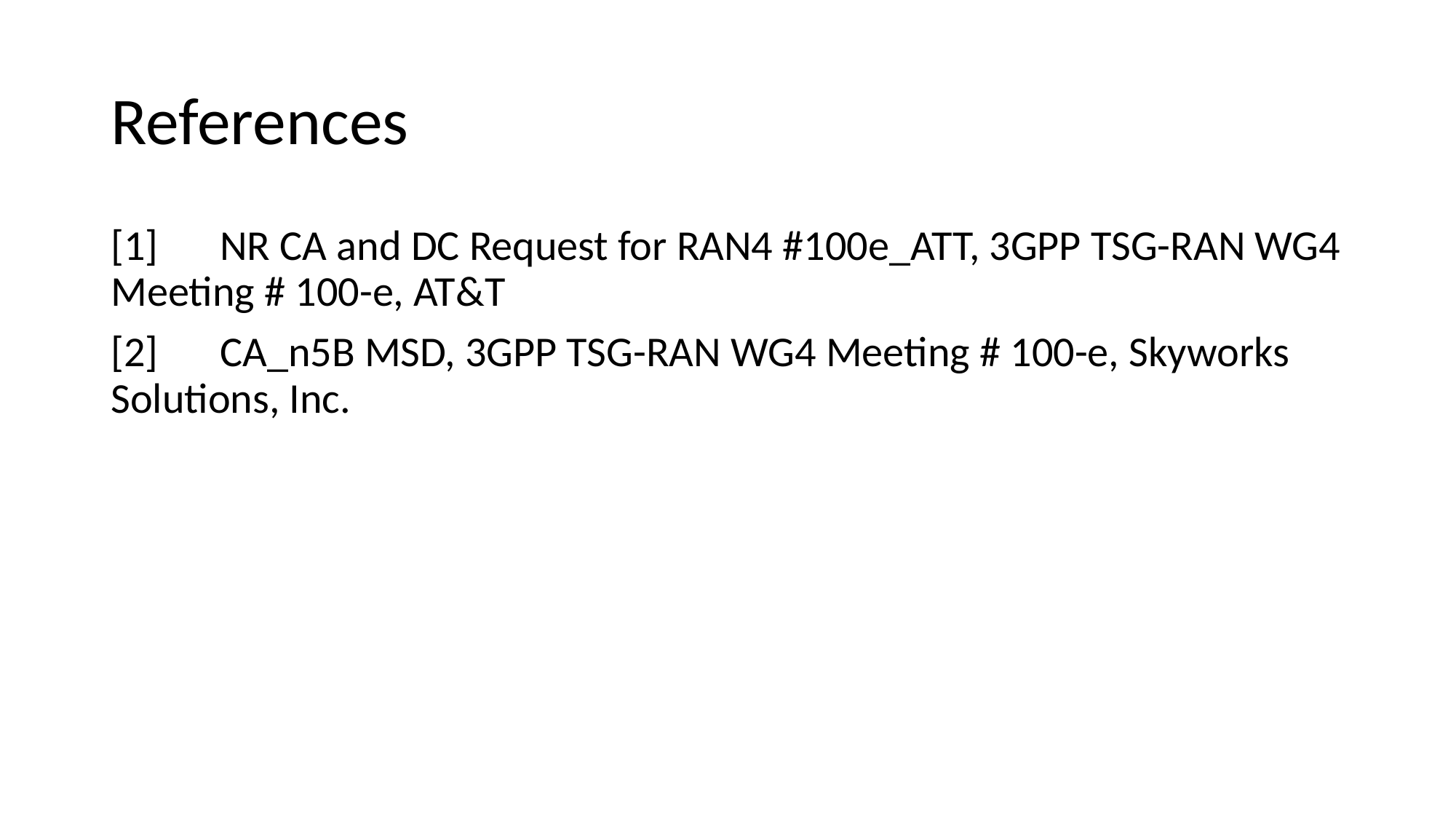

# References
[1]	NR CA and DC Request for RAN4 #100e_ATT, 3GPP TSG-RAN WG4 Meeting # 100-e, AT&T
[2] 	CA_n5B MSD, 3GPP TSG-RAN WG4 Meeting # 100-e, Skyworks Solutions, Inc.